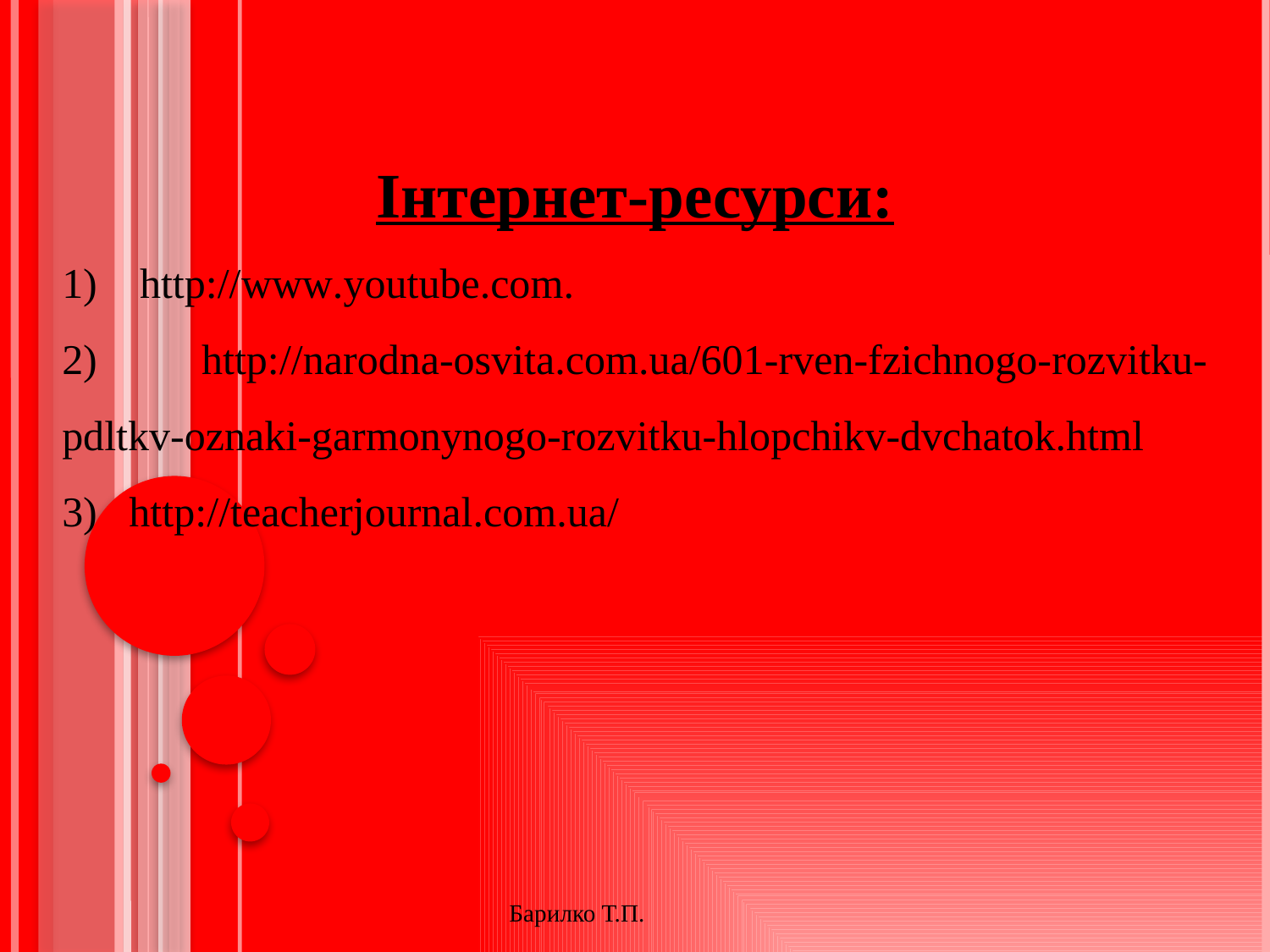

Інтернет-ресурси:
1)    http://www.youtube.com.
2) http://narodna-osvita.com.ua/601-rven-fzichnogo-rozvitku-pdltkv-oznaki-garmonynogo-rozvitku-hlopchikv-dvchatok.html
3)   http://teacherjournal.com.ua/

Барилко Т.П.